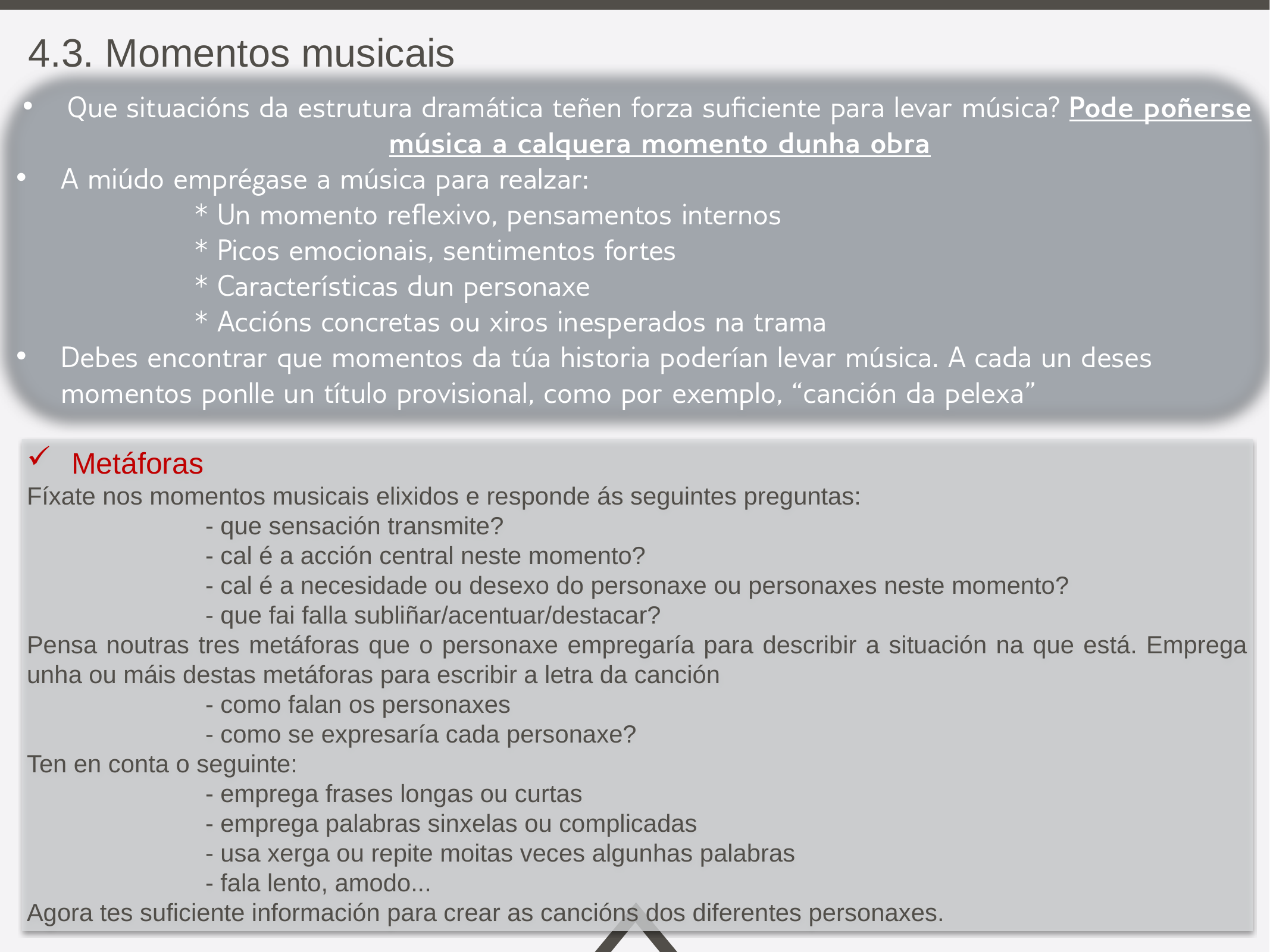

4.3. Momentos musicais
Que situacións da estrutura dramática teñen forza suficiente para levar música? Pode poñerse música a calquera momento dunha obra
A miúdo emprégase a música para realzar:
		* Un momento reflexivo, pensamentos internos
		* Picos emocionais, sentimentos fortes
		* Características dun personaxe
		* Accións concretas ou xiros inesperados na trama
Debes encontrar que momentos da túa historia poderían levar música. A cada un deses momentos ponlle un título provisional, como por exemplo, “canción da pelexa”
Metáforas
Fíxate nos momentos musicais elixidos e responde ás seguintes preguntas:
		- que sensación transmite?
		- cal é a acción central neste momento?
		- cal é a necesidade ou desexo do personaxe ou personaxes neste momento?
		- que fai falla subliñar/acentuar/destacar?
Pensa noutras tres metáforas que o personaxe empregaría para describir a situación na que está. Emprega unha ou máis destas metáforas para escribir a letra da canción
		- como falan os personaxes
		- como se expresaría cada personaxe?
Ten en conta o seguinte:
		- emprega frases longas ou curtas
		- emprega palabras sinxelas ou complicadas
		- usa xerga ou repite moitas veces algunhas palabras
		- fala lento, amodo...
Agora tes suficiente información para crear as cancións dos diferentes personaxes.